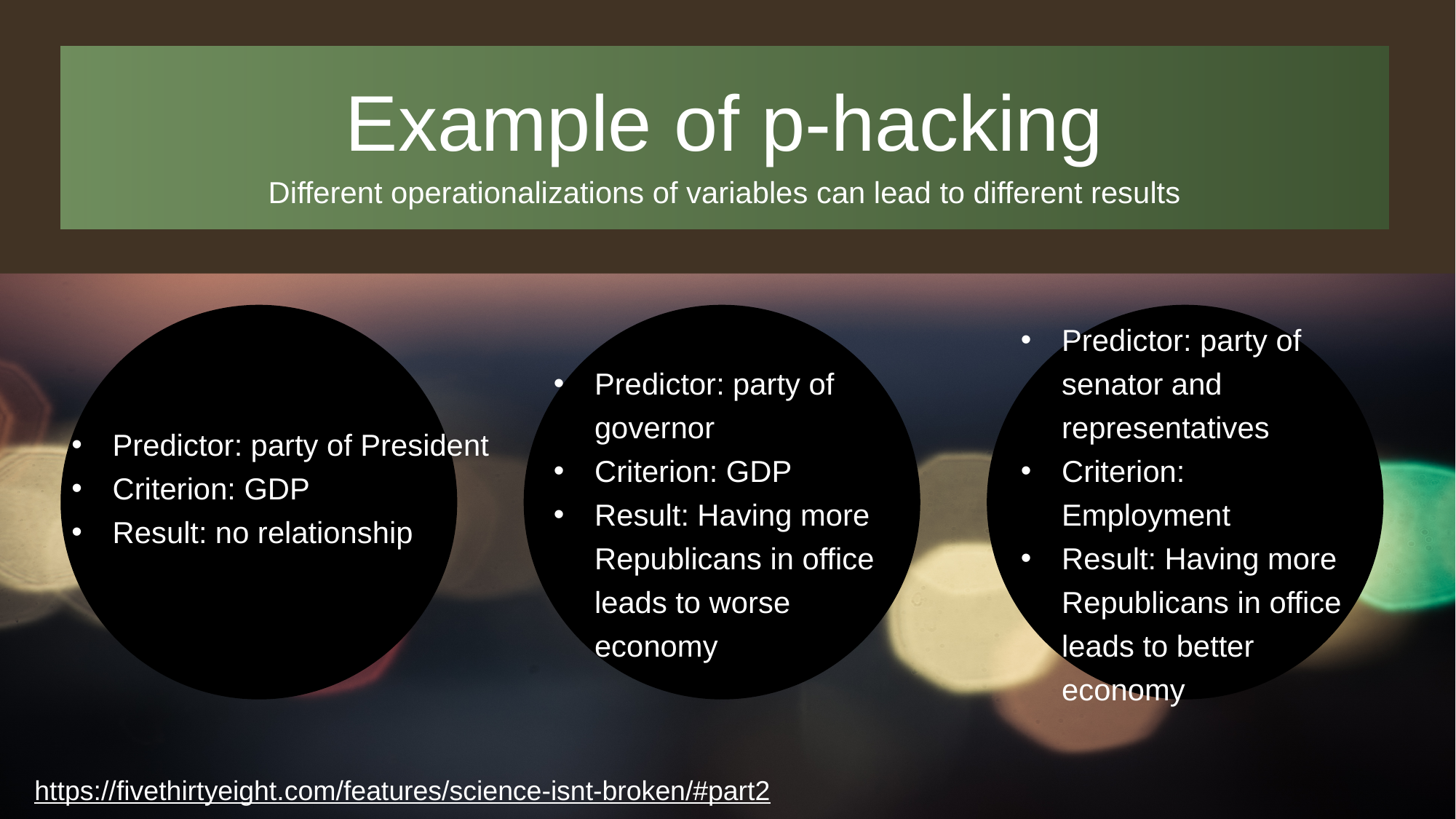

# Example of p-hacking
Different operationalizations of variables can lead to different results

Predictor: party of President
Criterion: GDP
Result: no relationship

Predictor: party of governor
Criterion: GDP
Result: Having more Republicans in office leads to worse economy

Predictor: party of senator and representatives
Criterion: Employment
Result: Having more Republicans in office leads to better economy

https://fivethirtyeight.com/features/science-isnt-broken/#part2